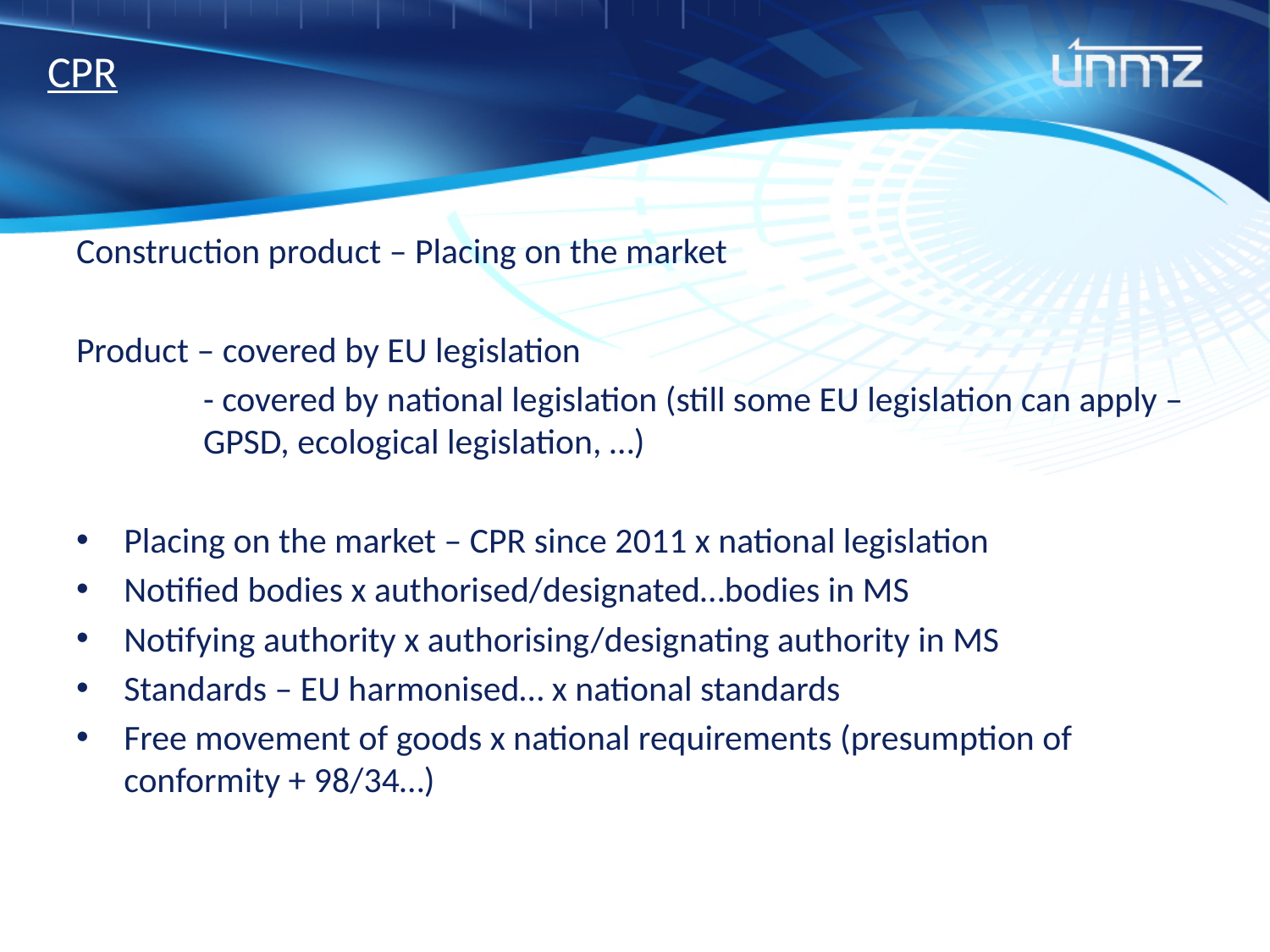

# CPR
Construction product – Placing on the market

Product – covered by EU legislation
	- covered by national legislation (still some EU legislation can apply – 	GPSD, ecological legislation, …)

Placing on the market – CPR since 2011 x national legislation
Notified bodies x authorised/designated…bodies in MS
Notifying authority x authorising/designating authority in MS
Standards – EU harmonised… x national standards
Free movement of goods x national requirements (presumption of conformity + 98/34…)